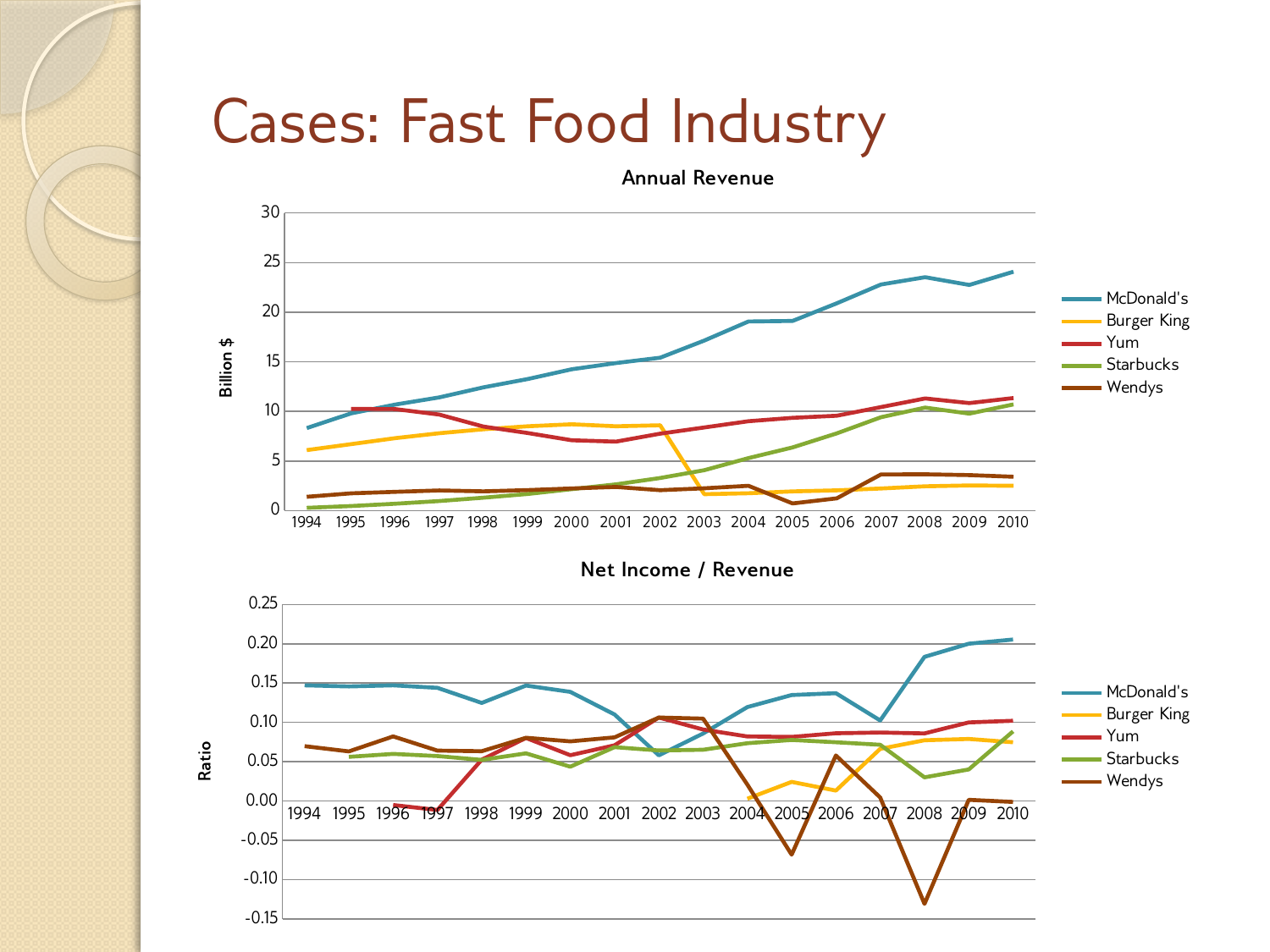

# Cases: Fast Food Industry

### Chart: Annual Revenue

| Category | McDonald's | Burger King | Yum | Starbucks | Wendys |
|---|---|---|---|---|---|
| 1994 | 8.320799999999998 | 6.1 | None | 0.28492 | 1.3978599999999999 |
| 1995 | 9.7945 | 6.7 | 10.25 | 0.46520999999999996 | 1.74628 |
| 1996 | 10.6865 | 7.3 | 10.232 | 0.69648 | 1.89714 |
| 1997 | 11.4088 | 7.8 | 9.681 | 0.9669500000000001 | 2.03733 |
| 1998 | 12.4214 | 8.2 | 8.468 | 1.3087 | 1.94824 |
| 1999 | 13.2593 | 8.5 | 7.822 | 1.68015 | 2.07224 |
| 2000 | 14.243 | 8.7 | 7.093 | 2.1692199999999997 | 2.2369499999999998 |
| 2001 | 14.87 | 8.5 | 6.953 | 2.64898 | 2.3912 |
| 2002 | 15.405700000000001 | 8.6 | 7.757 | 3.28891 | 2.060259 |
| 2003 | 17.1405 | 1.657 | 8.38 | 4.07552 | 2.251855 |
| 2004 | 19.0647 | 1.754 | 9.011 | 5.294247 | 2.502158 |
| 2005 | 19.1173 | 1.94 | 9.349 | 6.3693 | 0.727334 |
| 2006 | 20.8952 | 2.048 | 9.561 | 7.786942 | 1.243278 |
| 2007 | 22.7866 | 2.234 | 10.435 | 9.411497 | 3.648411 |
| 2008 | 23.5224 | 2.4547 | 11.304 | 10.383 | 3.662641 |
| 2009 | 22.7447 | 2.5374 | 10.836 | 9.7746 | 3.580835 |
| 2010 | 24.0746 | 2.5022 | 11.343 | 10.7074 | 3.416414 |

### Chart: Net Income / Revenue

| Category | McDonald's | Burger King | Yum | Starbucks | Wendys |
|---|---|---|---|---|---|
| 1994 | 0.14714931256609942 | None | None | None | 0.0697008284091397 |
| 1995 | 0.14572464138036653 | None | None | 0.05610799423916082 | 0.06303112902856357 |
| 1996 | 0.14715762878397978 | None | -0.00517982799061767 | 0.05988685963703193 | 0.08220162982173165 |
| 1997 | 0.14396781431877148 | None | -0.011465757669662227 | 0.057098091938569726 | 0.06405393333431501 |
| 1998 | 0.12479269647543755 | None | 0.05255077940481814 | 0.05224421181324979 | 0.06331766106845152 |
| 1999 | 0.14690820782394245 | None | 0.08015852723088725 | 0.06052614349909235 | 0.08038885457282942 |
| 2000 | 0.13880502703082215 | None | 0.058226420414493156 | 0.043593549755211555 | 0.07583897717874785 |
| 2001 | 0.11008742434431742 | None | 0.0707608226664749 | 0.06840746249499809 | 0.08098402475744396 |
| 2002 | 0.05799801372219373 | None | 0.10622663400799277 | 0.06427387797172923 | 0.10619101773126584 |
| 2003 | 0.08584347014381144 | None | 0.0909307875894988 | 0.06510948296168342 | 0.10480204098398875 |
| 2004 | 0.11951407575256891 | 0.0028506271379703536 | 0.08212185107091334 | 0.07345331640174703 | 0.02079604885063213 |
| 2005 | 0.13483075538909783 | 0.02422680412371134 | 0.0815060434271045 | 0.07761763459092835 | -0.06832486862981794 |
| 2006 | 0.1371654734101612 | 0.01318359375 | 0.08618345361363873 | 0.07467283048981231 | 0.057911424476263546 |
| 2007 | 0.10247250577093554 | 0.06624888093106535 | 0.08711068519405846 | 0.07146982036970313 | 0.004407672271572474 |
| 2008 | 0.18336564296160254 | 0.07723958121155335 | 0.08598726114649681 | 0.03002022536839064 | -0.13098226116073075 |
| 2009 | 0.20009057055050186 | 0.07886025065027194 | 0.09994462901439645 | 0.04005278988398503 | 0.0014136367634923139 |
| 2010 | 0.20545720385800803 | 0.07465430421229317 | 0.10208939434012165 | 0.08856491772045502 | -0.0012659472768815488 |